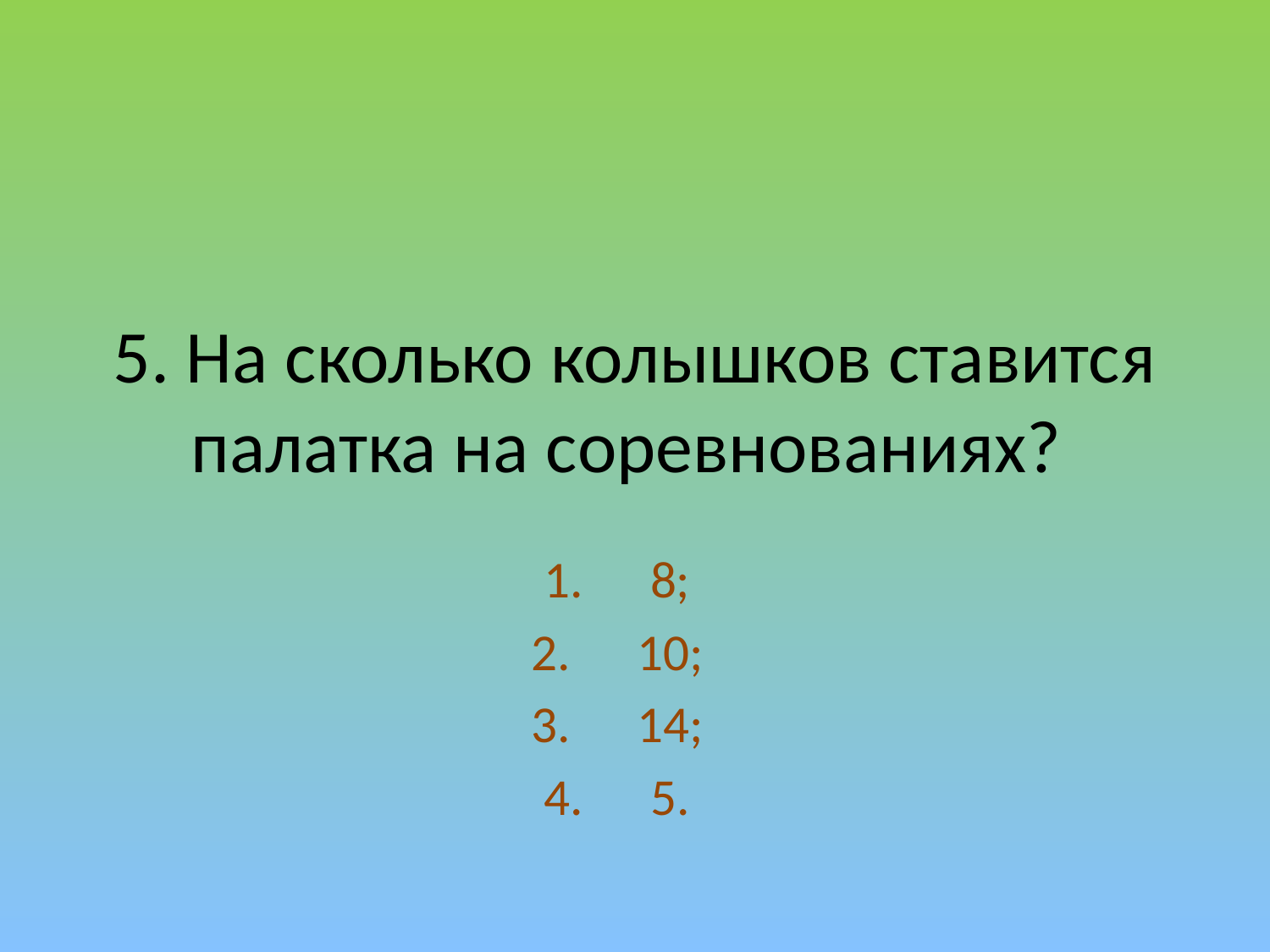

# 5. На сколько колышков ставится палатка на соревнованиях?
8;
10;
14;
5.